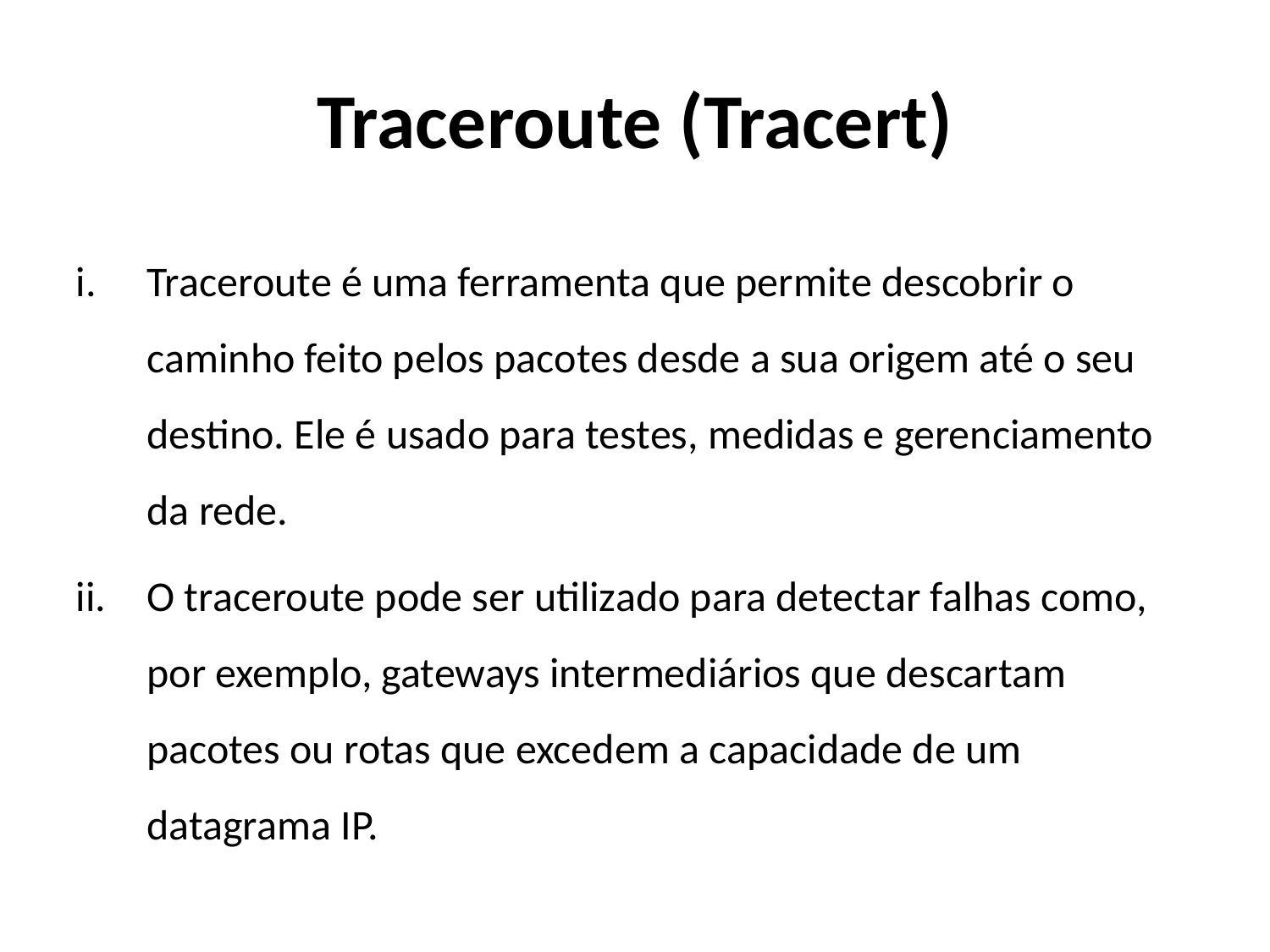

Traceroute (Tracert)
Traceroute é uma ferramenta que permite descobrir o caminho feito pelos pacotes desde a sua origem até o seu destino. Ele é usado para testes, medidas e gerenciamento da rede.
O traceroute pode ser utilizado para detectar falhas como, por exemplo, gateways intermediários que descartam pacotes ou rotas que excedem a capacidade de um datagrama IP.